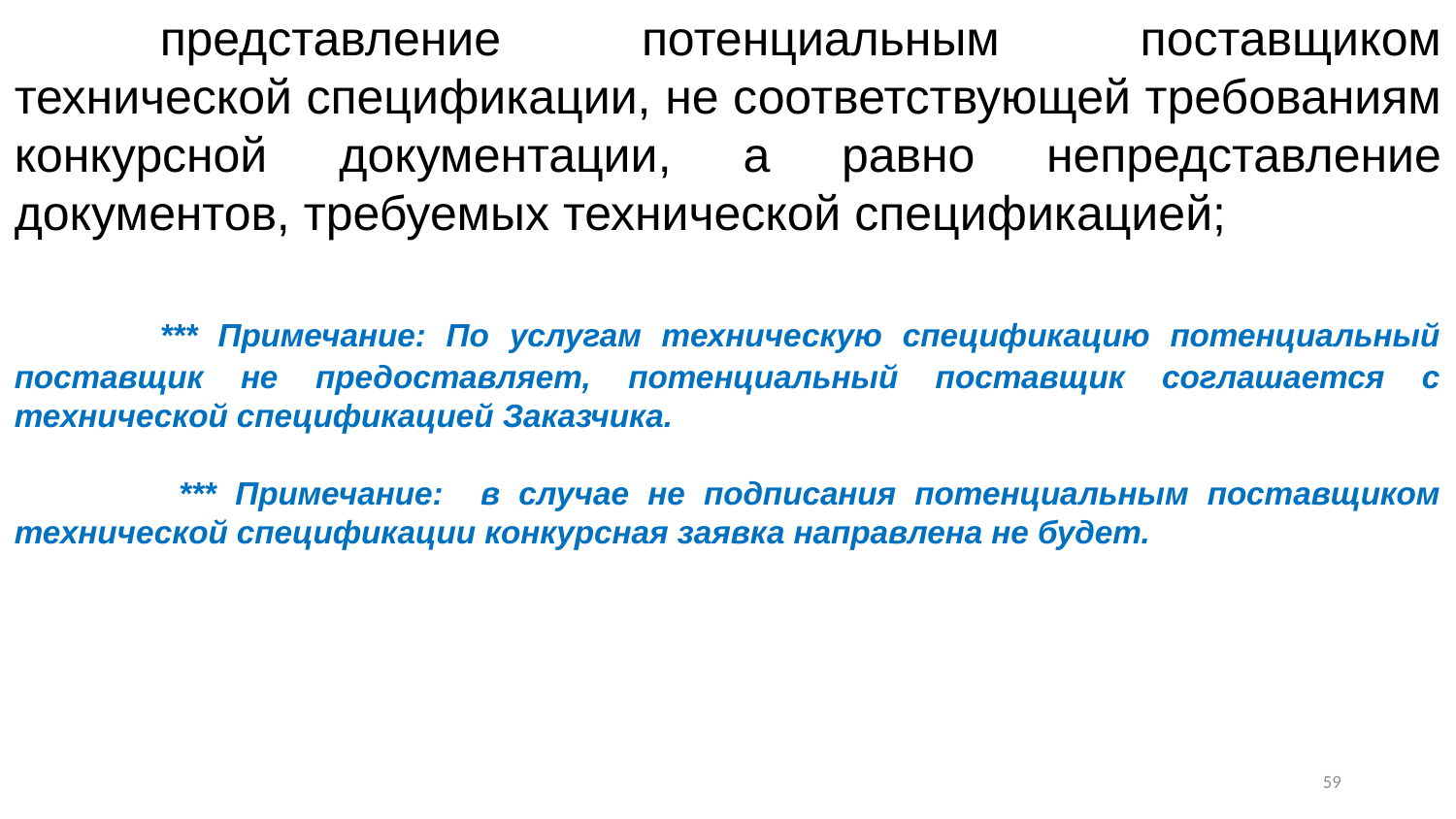

представление потенциальным поставщиком технической спецификации, не соответствующей требованиям конкурсной документации, а равно непредставление документов, требуемых технической спецификацией;

	*** Примечание: По услугам техническую спецификацию потенциальный поставщик не предоставляет, потенциальный поставщик соглашается с технической спецификацией Заказчика.

	 *** Примечание:  в случае не подписания потенциальным поставщиком технической спецификации конкурсная заявка направлена не будет.

59